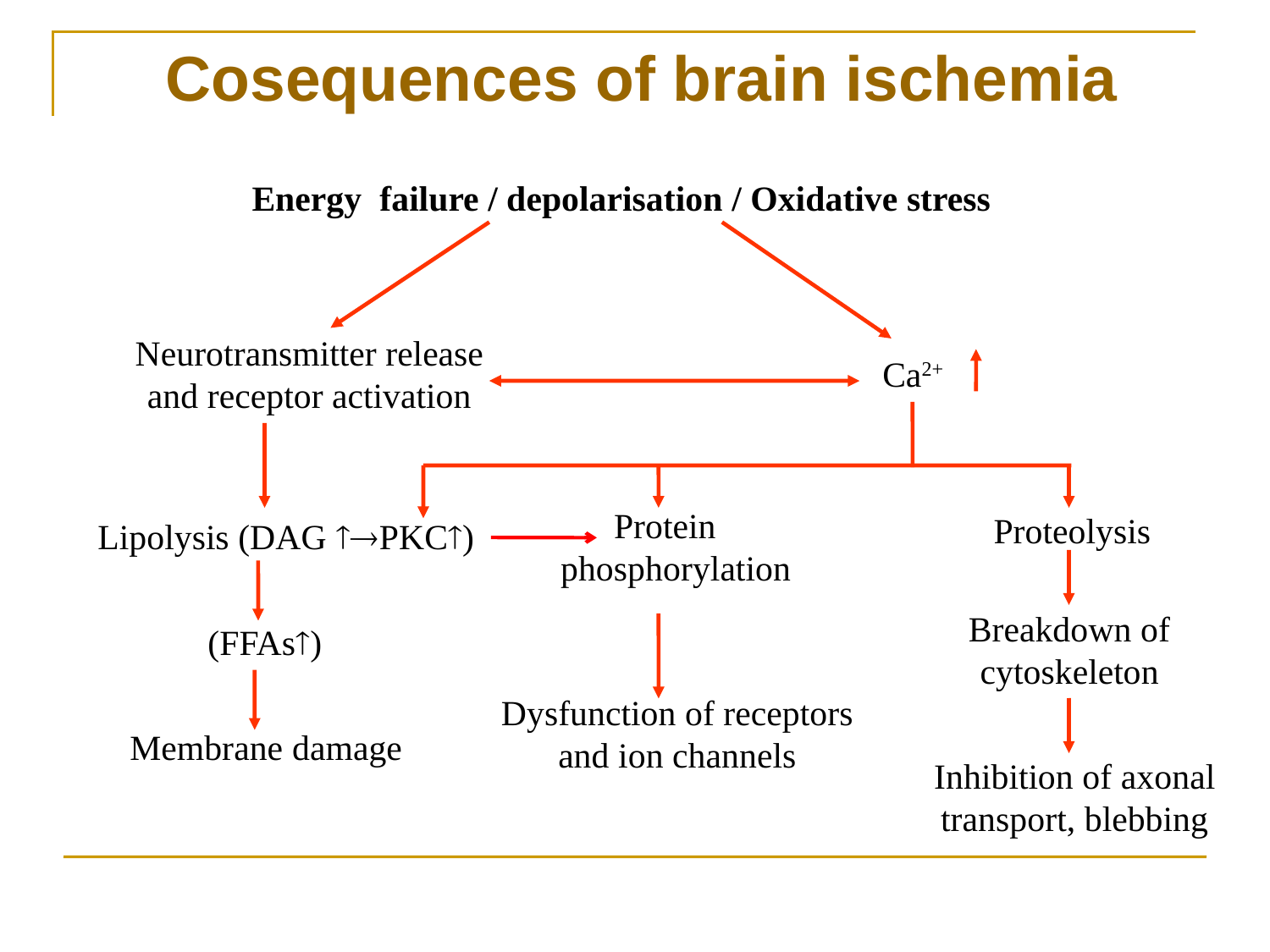

Cosequences of brain ischemia
Energy  failure / depolarisation / Oxidative stress

Neurotransmitter release
and receptor activation
Ca2+

      Protein
phosphorylation
Proteolysis
Lipolysis (DAG ↑→PKC↑)

Breakdown of
cytoskeleton
(FFAs↑)

Dysfunction of receptors and ion channels

Membrane damage
Inhibition of axonal
transport, blebbing